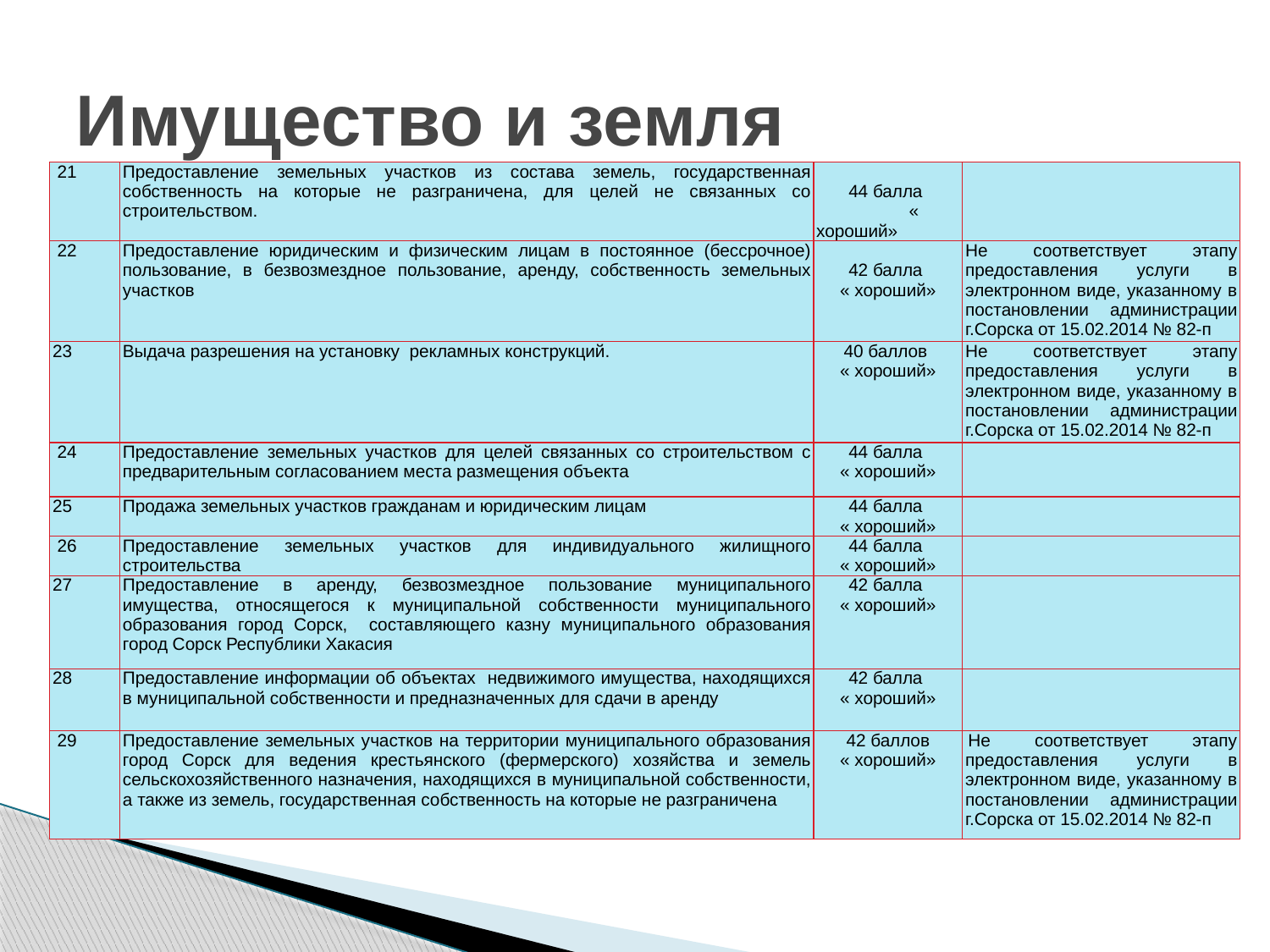

# Имущество и земля
| 21 | Предоставление земельных участков из состава земель, государственная собственность на которые не разграничена, для целей не связанных со строительством. | 44 балла « хороший» |  |
| --- | --- | --- | --- |
| 22 | Предоставление юридическим и физическим лицам в постоянное (бессрочное) пользование, в безвозмездное пользование, аренду, собственность земельных участков | 42 балла « хороший» | Не соответствует этапу предоставления услуги в электронном виде, указанному в постановлении администрации г.Сорска от 15.02.2014 № 82-п |
| 23 | Выдача разрешения на установку рекламных конструкций. | 40 баллов « хороший» | Не соответствует этапу предоставления услуги в электронном виде, указанному в постановлении администрации г.Сорска от 15.02.2014 № 82-п |
| 24 | Предоставление земельных участков для целей связанных со строительством с предварительным согласованием места размещения объекта | 44 балла « хороший» |  |
| 25 | Продажа земельных участков гражданам и юридическим лицам | 44 балла « хороший» |  |
| 26 | Предоставление земельных участков для индивидуального жилищного строительства | 44 балла « хороший» |  |
| 27 | Предоставление в аренду, безвозмездное пользование муниципального имущества, относящегося к муниципальной собственности муниципального образования город Сорск, составляющего казну муниципального образования город Сорск Республики Хакасия | 42 балла « хороший» |  |
| 28 | Предоставление информации об объектах недвижимого имущества, находящихся в муниципальной собственности и предназначенных для сдачи в аренду | 42 балла « хороший» |  |
| 29 | Предоставление земельных участков на территории муниципального образования город Сорск для ведения крестьянского (фермерского) хозяйства и земель сельскохозяйственного назначения, находящихся в муниципальной собственности, а также из земель, государственная собственность на которые не разграничена | 42 баллов « хороший» | Не соответствует этапу предоставления услуги в электронном виде, указанному в постановлении администрации г.Сорска от 15.02.2014 № 82-п |